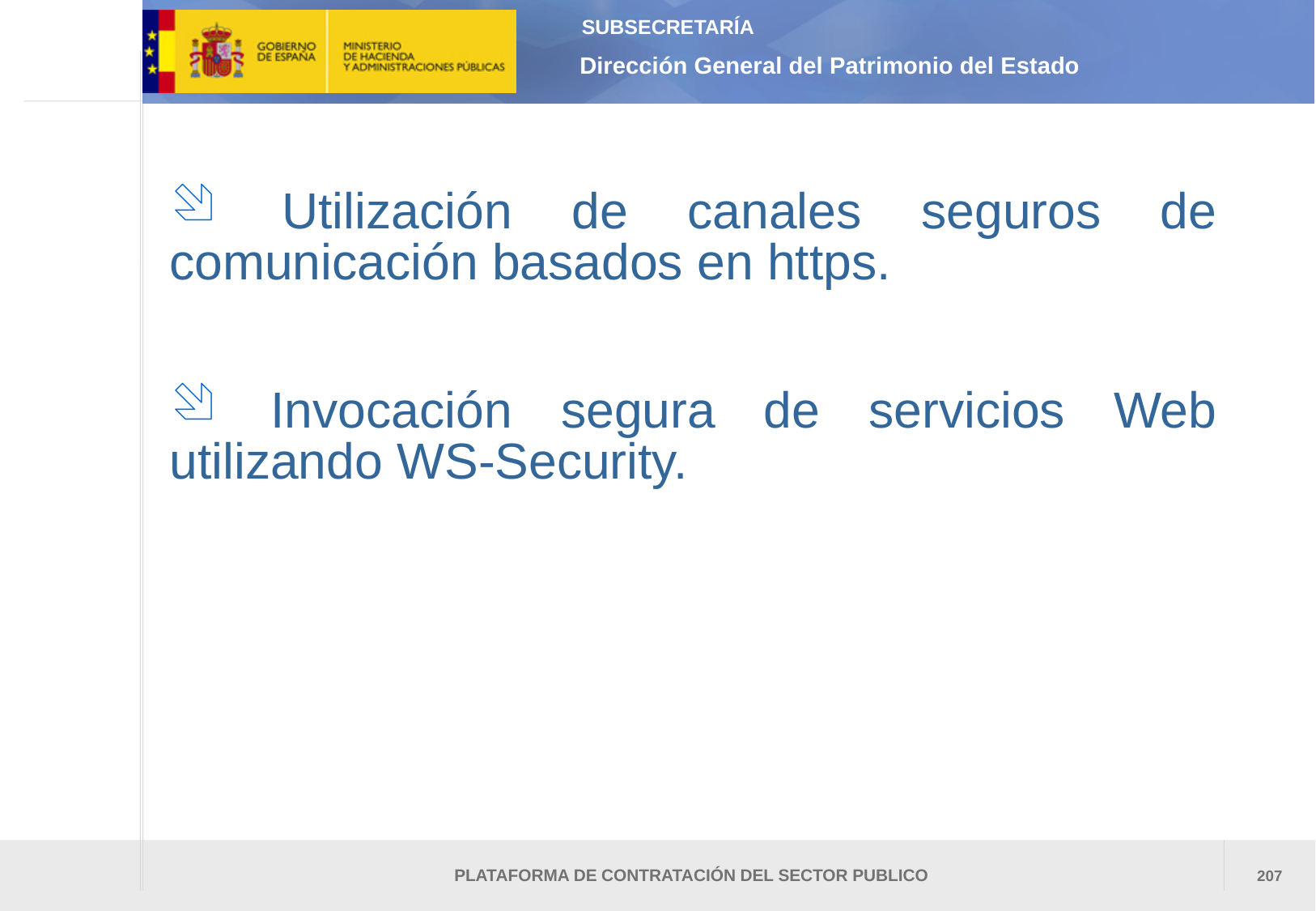

Utilización de canales seguros de comunicación basados en https.

 Invocación segura de servicios Web utilizando WS-Security.